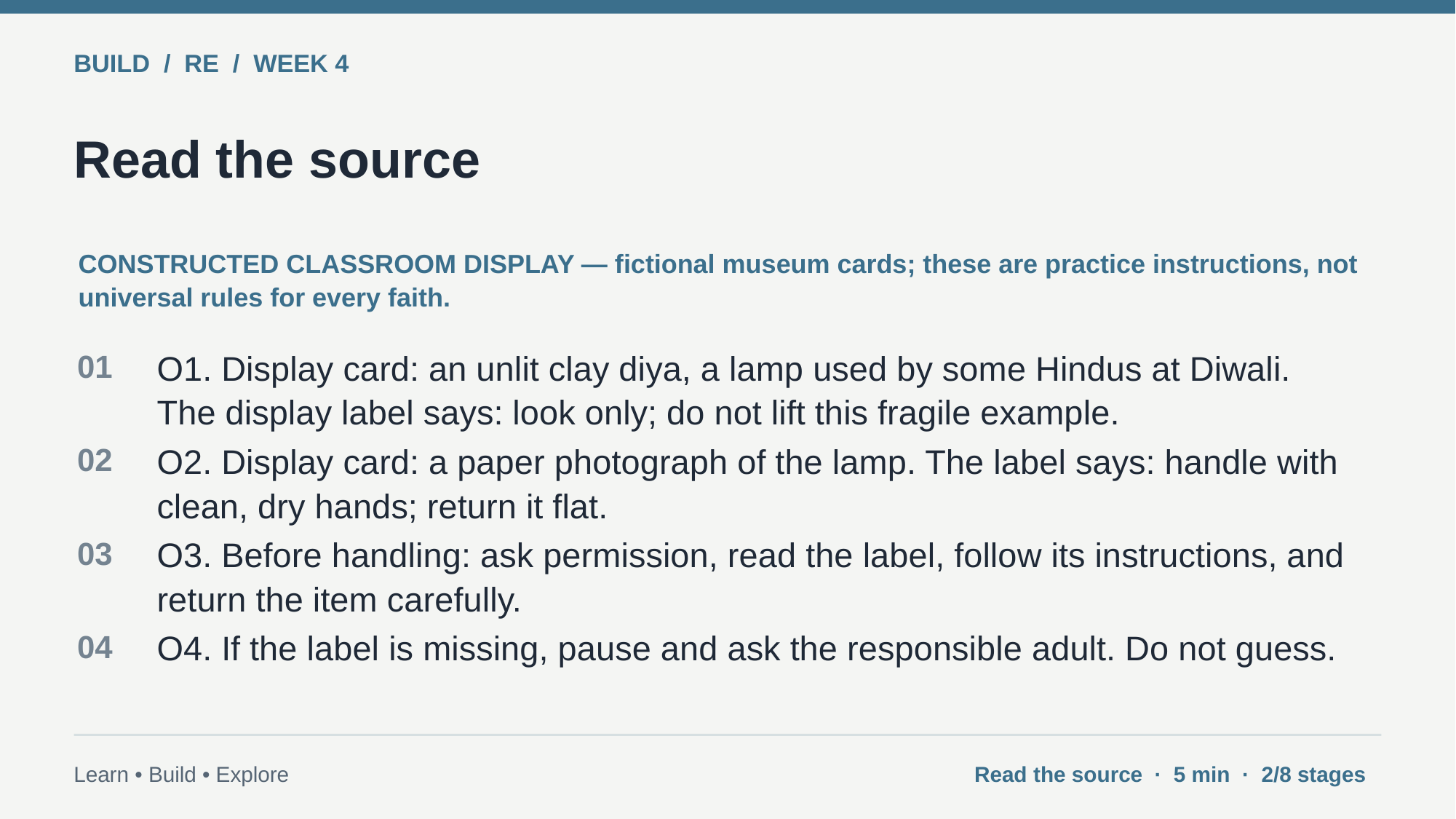

BUILD  /  RE  /  WEEK 4
Read the source
CONSTRUCTED CLASSROOM DISPLAY — fictional museum cards; these are practice instructions, not universal rules for every faith.
01
O1. Display card: an unlit clay diya, a lamp used by some Hindus at Diwali. The display label says: look only; do not lift this fragile example.
02
O2. Display card: a paper photograph of the lamp. The label says: handle with clean, dry hands; return it flat.
03
O3. Before handling: ask permission, read the label, follow its instructions, and return the item carefully.
04
O4. If the label is missing, pause and ask the responsible adult. Do not guess.

Learn • Build • Explore
Read the source  ·  5 min  ·  2/8 stages